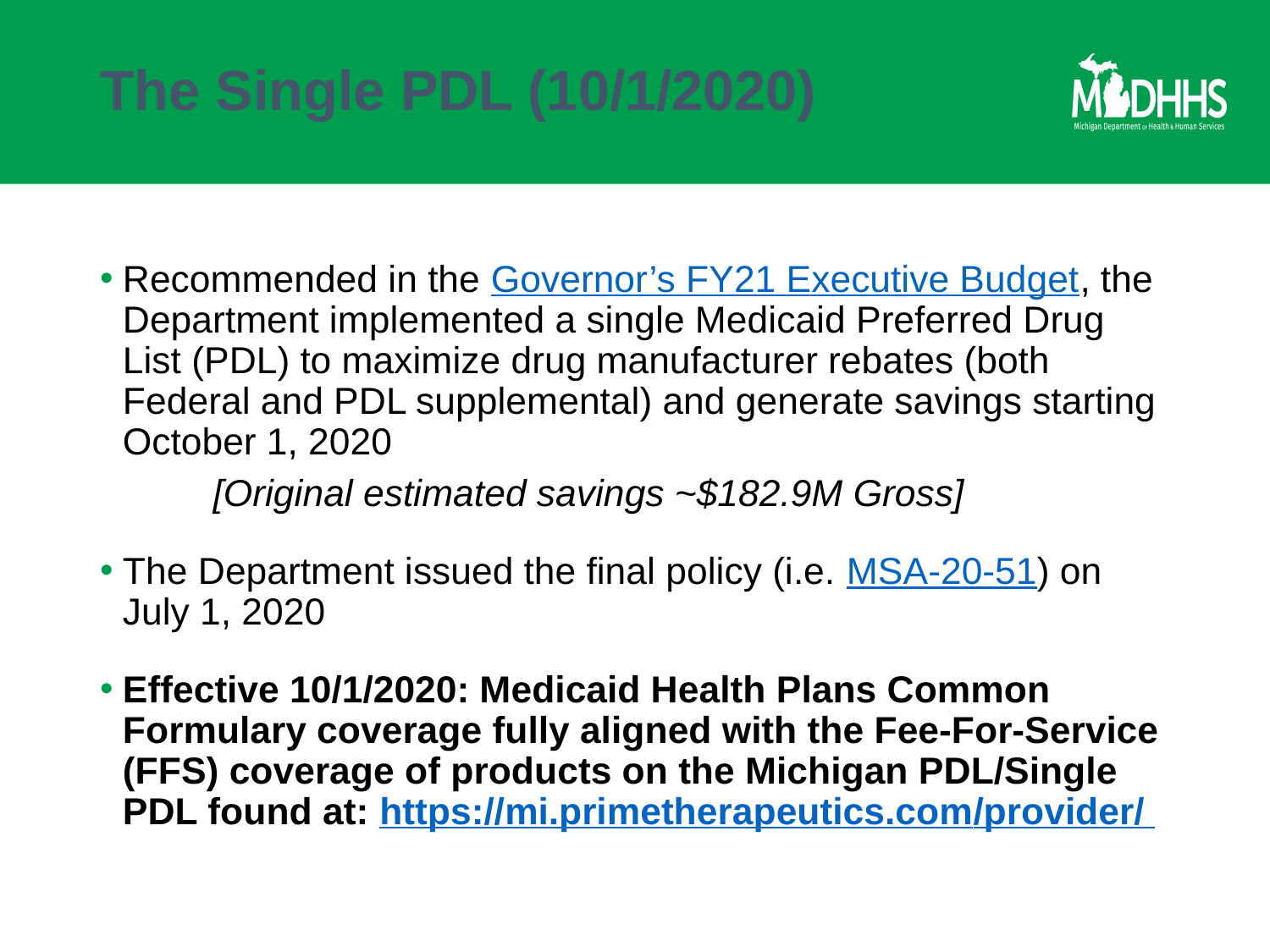

# The Single PDL (10/1/2020)
Recommended in the Governor’s FY21 Executive Budget, the Department implemented a single Medicaid Preferred Drug List (PDL) to maximize drug manufacturer rebates (both Federal and PDL supplemental) and generate savings starting October 1, 2020
	[Original estimated savings ~$182.9M Gross]

The Department issued the final policy (i.e. MSA-20-51) on July 1, 2020

Effective 10/1/2020: Medicaid Health Plans Common Formulary coverage fully aligned with the Fee-For-Service (FFS) coverage of products on the Michigan PDL/Single PDL found at: https://mi.primetherapeutics.com/provider/